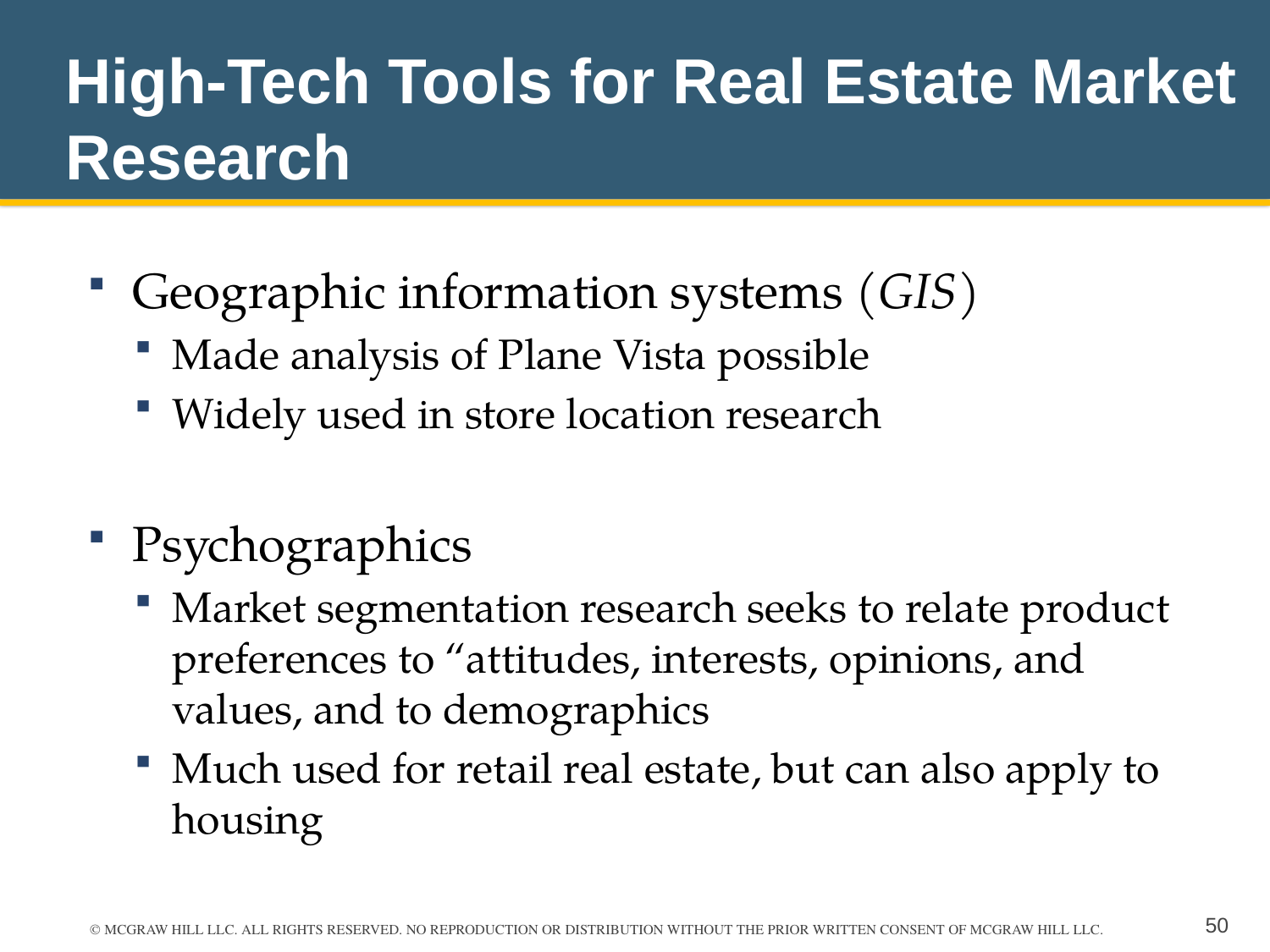

# High-Tech Tools for Real Estate Market Research
Geographic information systems (GIS)
Made analysis of Plane Vista possible
Widely used in store location research

Psychographics
Market segmentation research seeks to relate product preferences to “attitudes, interests, opinions, and values, and to demographics
Much used for retail real estate, but can also apply to housing
© MCGRAW HILL LLC. ALL RIGHTS RESERVED. NO REPRODUCTION OR DISTRIBUTION WITHOUT THE PRIOR WRITTEN CONSENT OF MCGRAW HILL LLC.
50